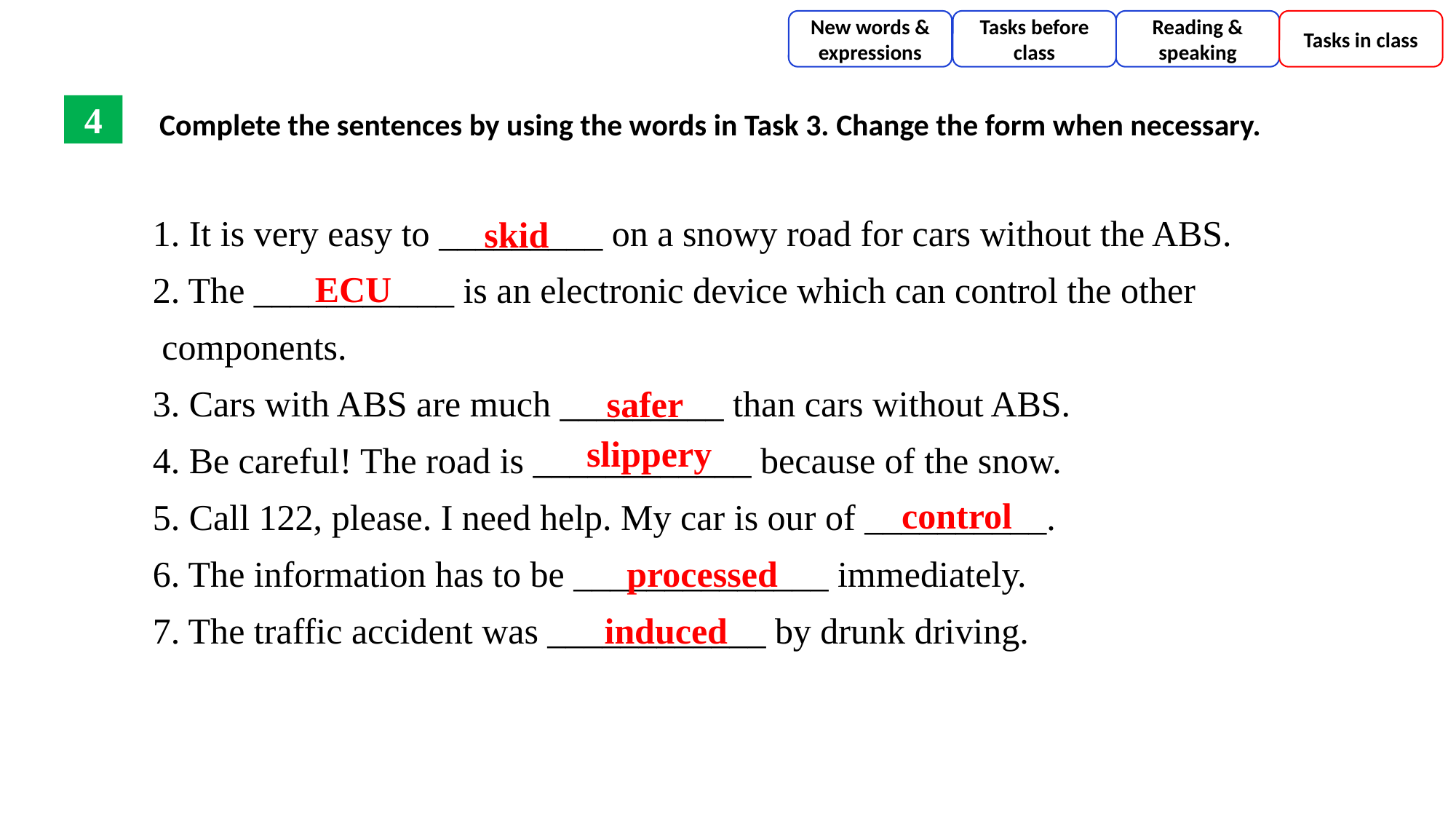

New words & expressions
Tasks before class
Reading & speaking
Tasks in class
 Complete the sentences by using the words in Task 3. Change the form when necessary.
4
1. It is very easy to _________ on a snowy road for cars without the ABS.
2. The ___________ is an electronic device which can control the other
 components.
3. Cars with ABS are much _________ than cars without ABS.
4. Be careful! The road is ____________ because of the snow.
5. Call 122, please. I need help. My car is our of __________.
6. The information has to be ______________ immediately.
7. The traffic accident was ____________ by drunk driving.
skid
ECU
safer
slippery
control
processed
induced